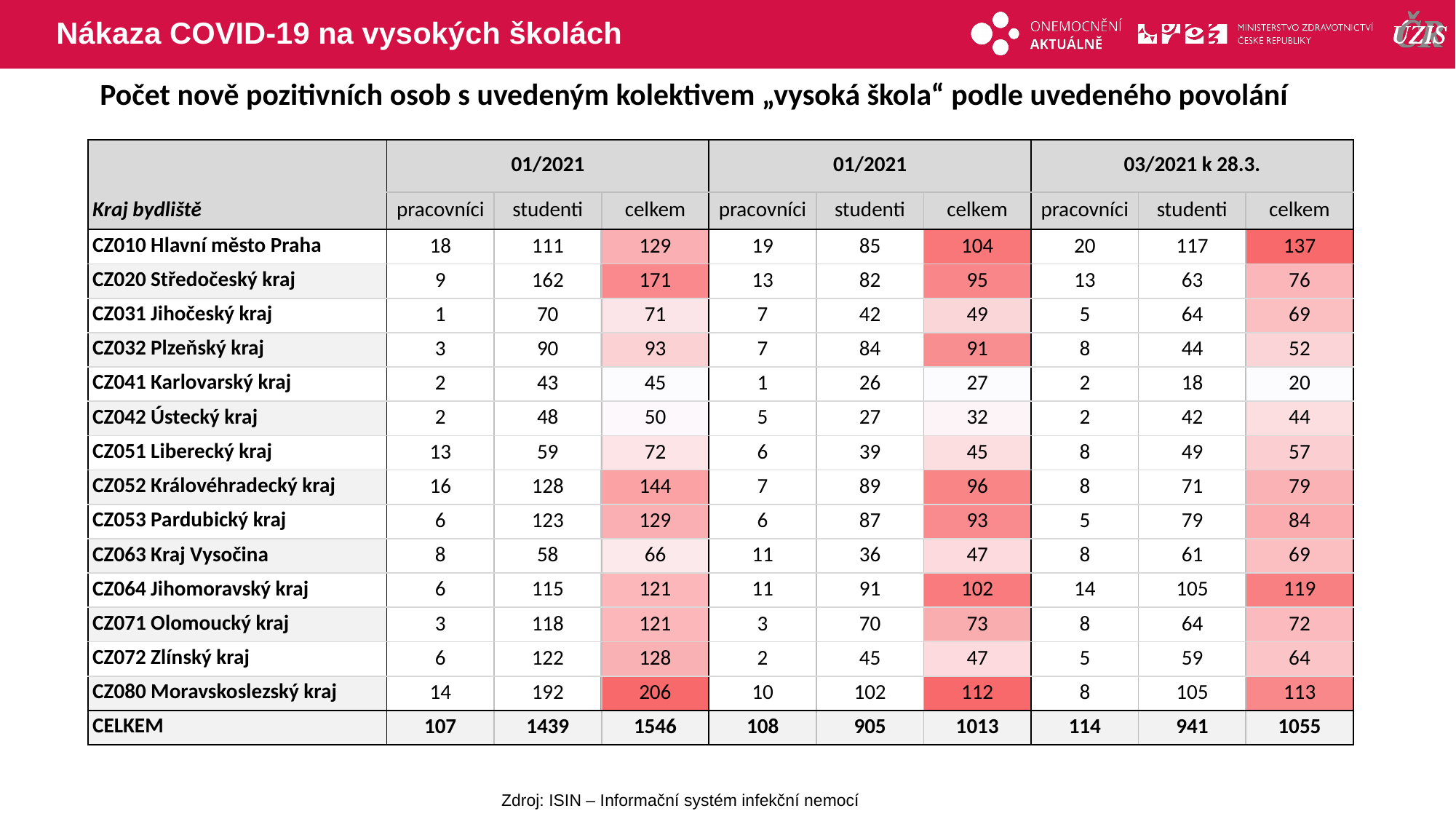

# Nákaza COVID-19 na vysokých školách
Počet nově pozitivních osob s uvedeným kolektivem „vysoká škola“ podle uvedeného povolání
|  | 01/2021 |  |  | 01/2021 |  |  | 03/2021 k 28.3. |  |  |
| --- | --- | --- | --- | --- | --- | --- | --- | --- | --- |
| Kraj bydliště | pracovníci | studenti | celkem | pracovníci | studenti | celkem | pracovníci | studenti | celkem |
| CZ010 Hlavní město Praha | 18 | 111 | 129 | 19 | 85 | 104 | 20 | 117 | 137 |
| CZ020 Středočeský kraj | 9 | 162 | 171 | 13 | 82 | 95 | 13 | 63 | 76 |
| CZ031 Jihočeský kraj | 1 | 70 | 71 | 7 | 42 | 49 | 5 | 64 | 69 |
| CZ032 Plzeňský kraj | 3 | 90 | 93 | 7 | 84 | 91 | 8 | 44 | 52 |
| CZ041 Karlovarský kraj | 2 | 43 | 45 | 1 | 26 | 27 | 2 | 18 | 20 |
| CZ042 Ústecký kraj | 2 | 48 | 50 | 5 | 27 | 32 | 2 | 42 | 44 |
| CZ051 Liberecký kraj | 13 | 59 | 72 | 6 | 39 | 45 | 8 | 49 | 57 |
| CZ052 Královéhradecký kraj | 16 | 128 | 144 | 7 | 89 | 96 | 8 | 71 | 79 |
| CZ053 Pardubický kraj | 6 | 123 | 129 | 6 | 87 | 93 | 5 | 79 | 84 |
| CZ063 Kraj Vysočina | 8 | 58 | 66 | 11 | 36 | 47 | 8 | 61 | 69 |
| CZ064 Jihomoravský kraj | 6 | 115 | 121 | 11 | 91 | 102 | 14 | 105 | 119 |
| CZ071 Olomoucký kraj | 3 | 118 | 121 | 3 | 70 | 73 | 8 | 64 | 72 |
| CZ072 Zlínský kraj | 6 | 122 | 128 | 2 | 45 | 47 | 5 | 59 | 64 |
| CZ080 Moravskoslezský kraj | 14 | 192 | 206 | 10 | 102 | 112 | 8 | 105 | 113 |
| CELKEM | 107 | 1439 | 1546 | 108 | 905 | 1013 | 114 | 941 | 1055 |
|  |  |  |  |  |  |  |  |  |
| --- | --- | --- | --- | --- | --- | --- | --- | --- |
|  |  |  |  |  |  |  |  |  |
|  |  |  |  |  |  |  |  |  |
|  |  |  |  |  |  |  |  |  |
|  |  |  |  |  |  |  |  |  |
|  |  |  |  |  |  |  |  |  |
|  |  |  |  |  |  |  |  |  |
|  |  |  |  |  |  |  |  |  |
|  |  |  |  |  |  |  |  |  |
|  |  |  |  |  |  |  |  |  |
|  |  |  |  |  |  |  |  |  |
|  |  |  |  |  |  |  |  |  |
|  |  |  |  |  |  |  |  |  |
|  |  |  |  |  |  |  |  |  |
Zdroj: ISIN – Informační systém infekční nemocí